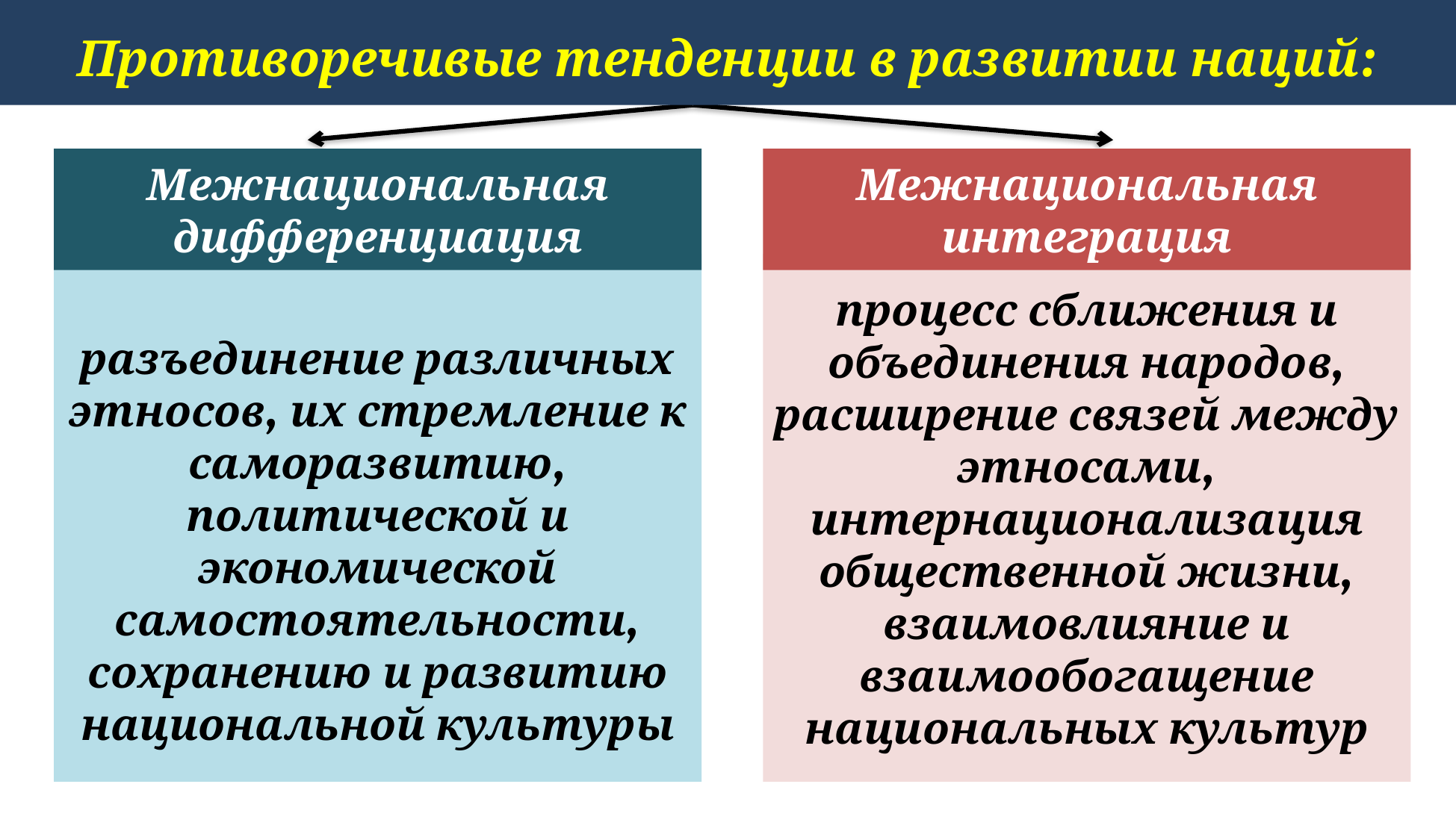

Противоречивые тенденции в развитии наций:

Межнациональная дифференциация
Межнациональная интеграция

разъединение различных этносов, их стремление к саморазвитию, политической и экономической самостоятельности, сохранению и развитию национальной культуры
процесс сближения и объединения народов, расширение связей между этносами, интернационализация общественной жизни, взаимовлияние и взаимообогащение национальных культур
Автор: Назарова А.В., г. Норильск